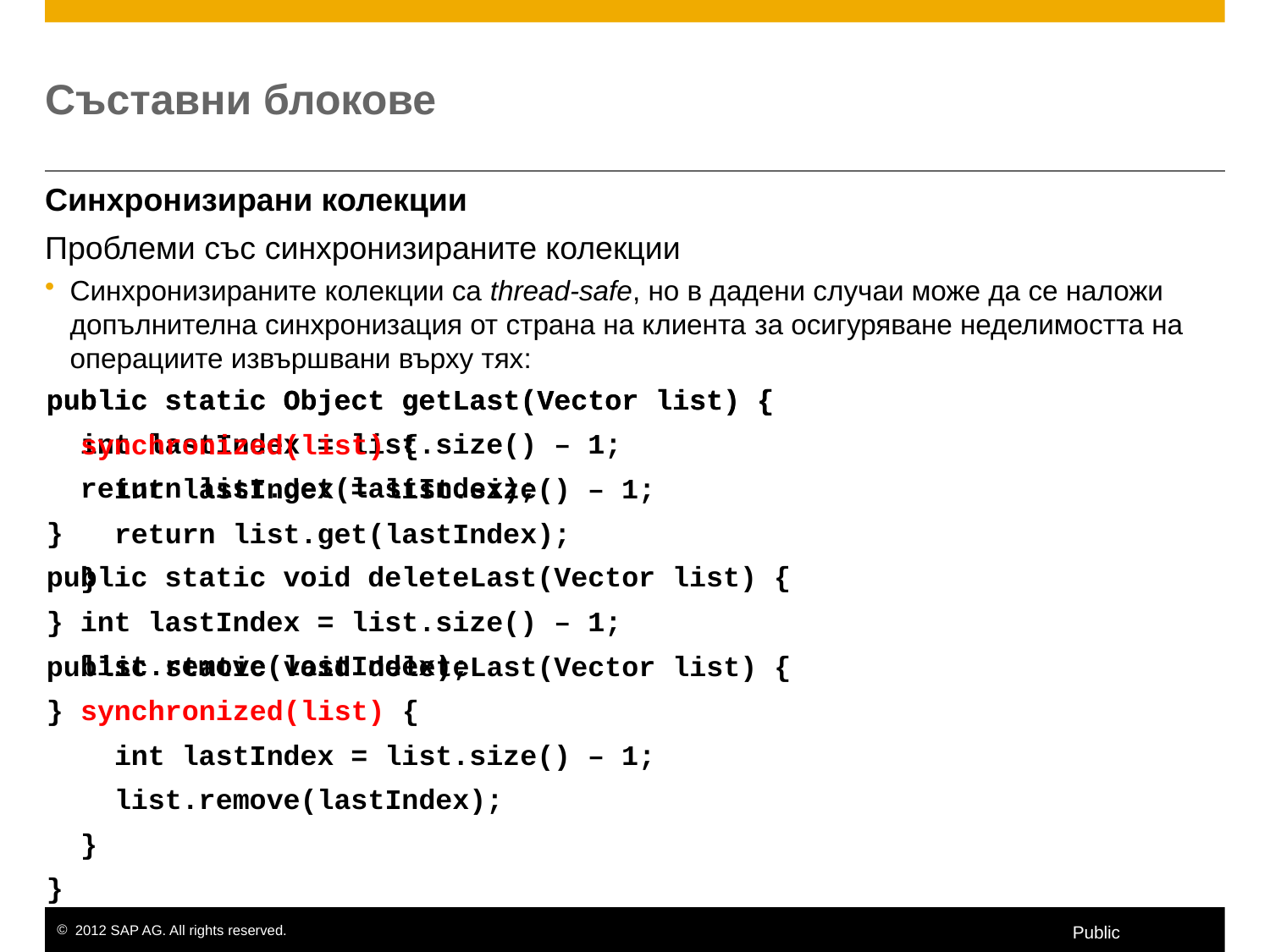

# Съставни блокове
Синхронизирани колекции
Проблеми със синхронизираните колекции
Синхронизираните колекции са thread-safe, но в дадени случаи може да се наложи допълнителна синхронизация от страна на клиента за осигуряване неделимостта на операциите извършвани върху тях:

public static Object getLast(Vector list) {
  int lastIndex = list.size() – 1;
  return list.get(lastIndex);
}
public static void deleteLast(Vector list) {
  int lastIndex = list.size() – 1;
  list.remove(lastIndex);
}
public static Object getLast(Vector list) {
  synchronized(list) {
    int lastIndex = list.size() – 1;
    return list.get(lastIndex);
  }
}
public static void deleteLast(Vector list) {
  synchronized(list) {
    int lastIndex = list.size() – 1;
    list.remove(lastIndex);
  }
}